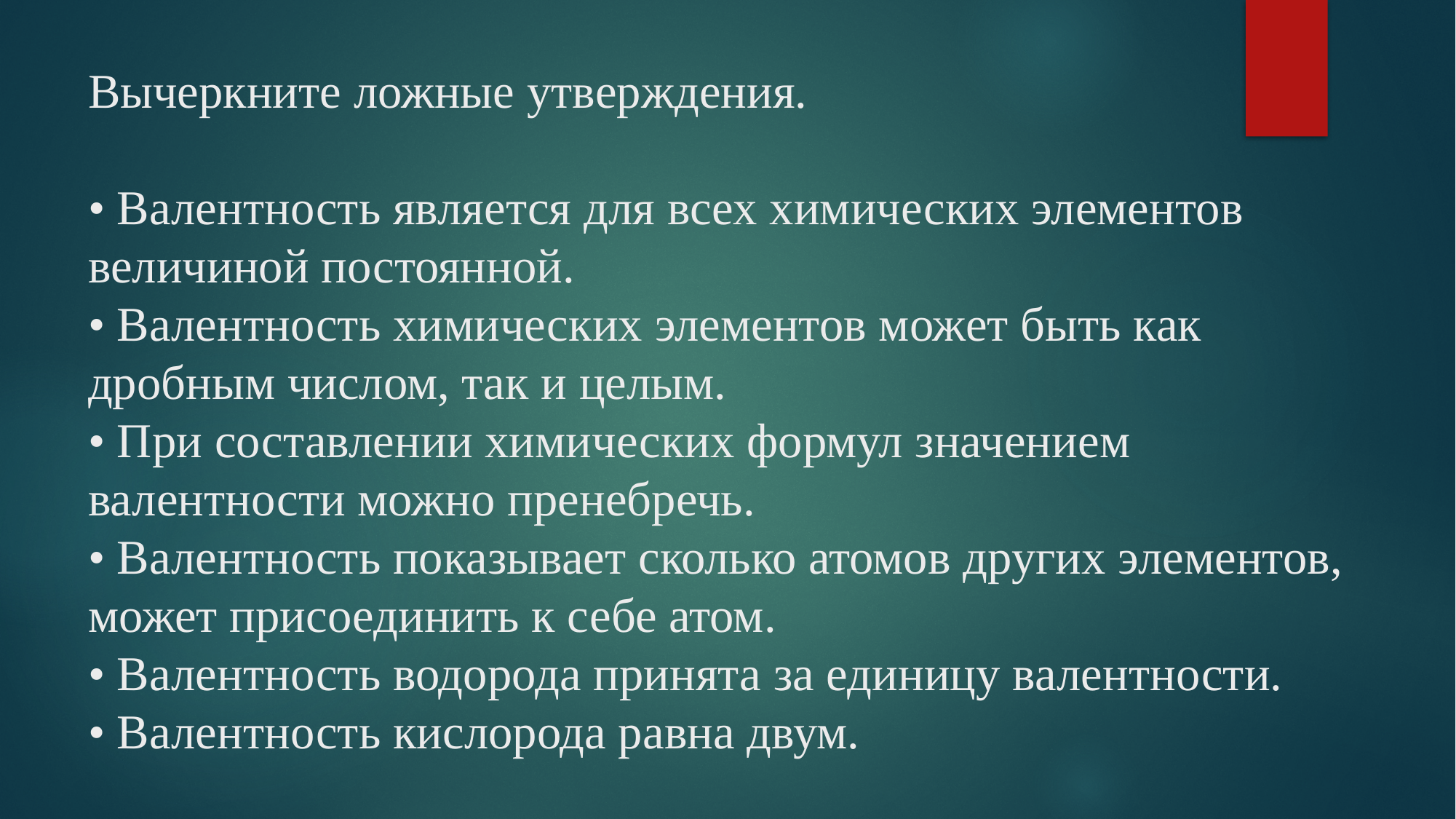

# Вычеркните ложные утверждения. • Валентность является для всех химических элементов величиной постоянной. • Валентность химических элементов может быть как дробным числом, так и целым. • При составлении химических формул значением валентности можно пренебречь. • Валентность показывает сколько атомов других элементов, может присоединить к себе атом. • Валентность водорода принята за единицу валентности. • Валентность кислорода равна двум.